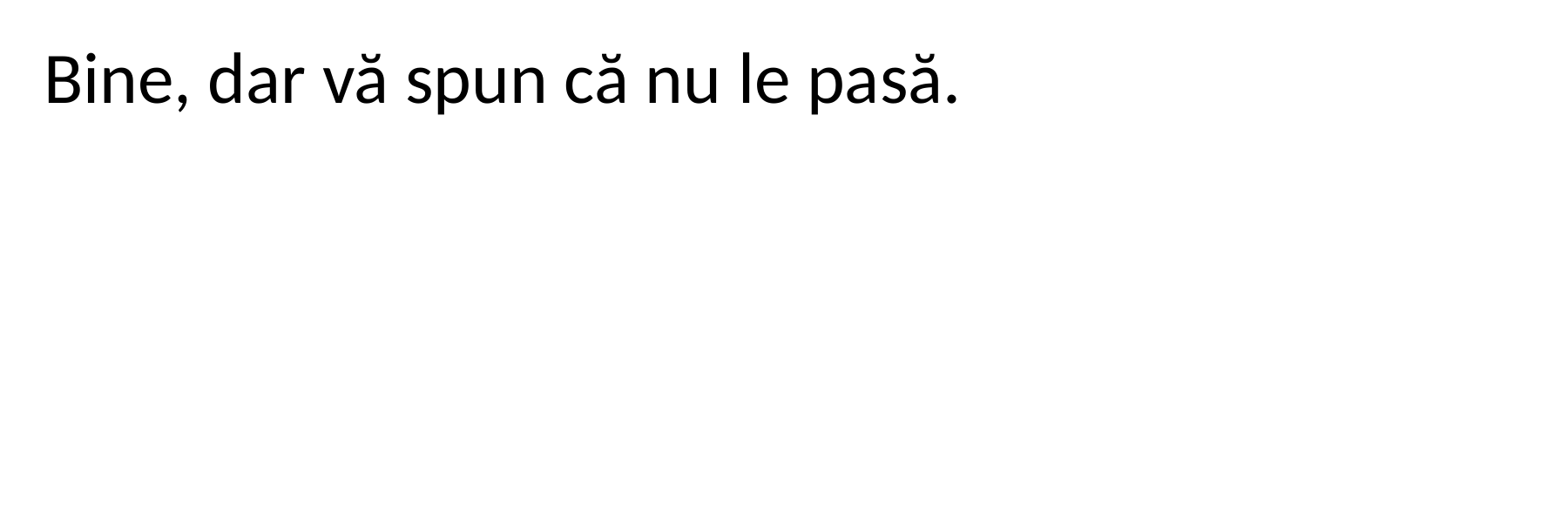

Bine, dar vă spun că nu le pasă.